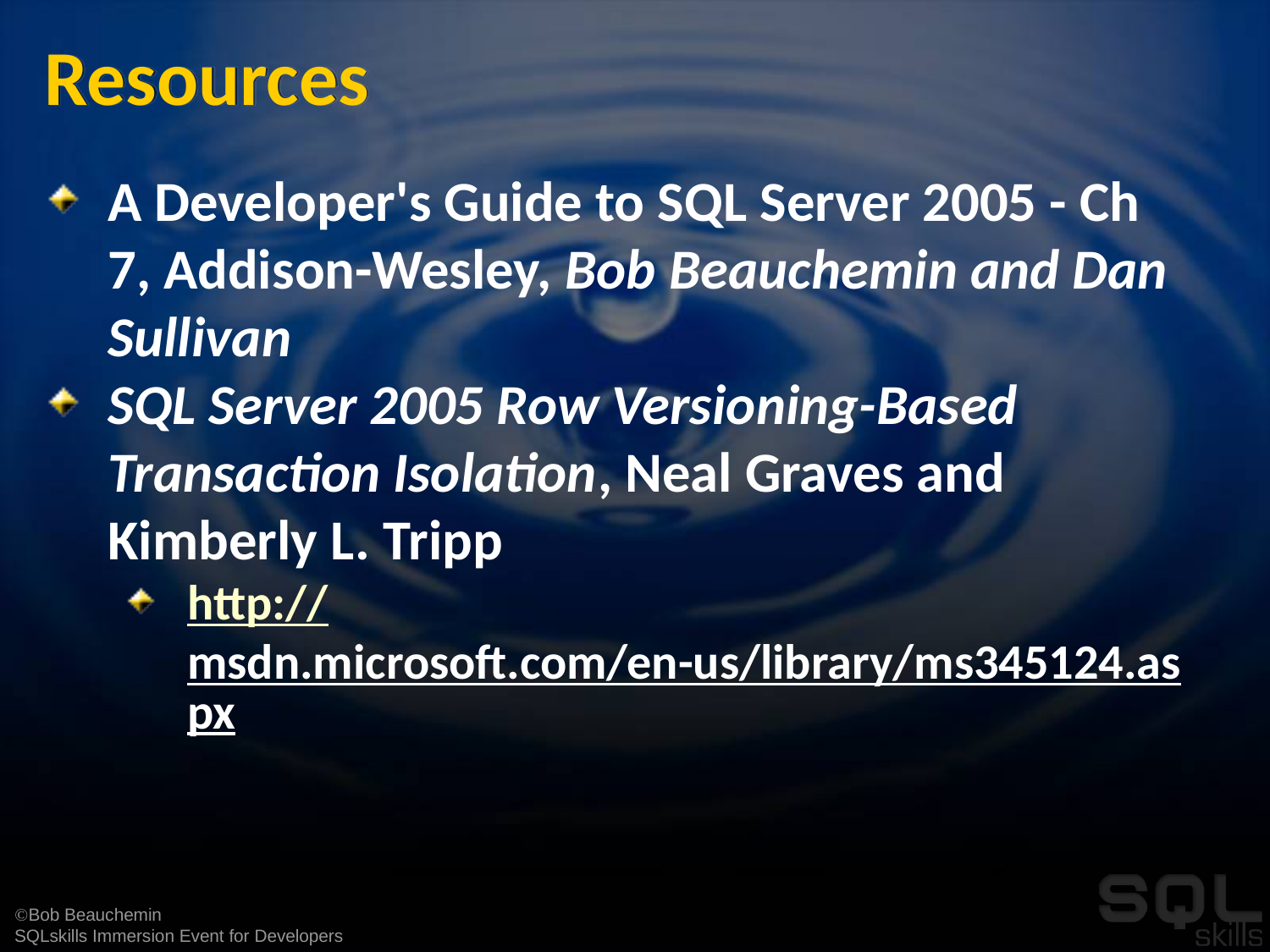

# Resources
A Developer's Guide to SQL Server 2005 - Ch 7, Addison-Wesley, Bob Beauchemin and Dan Sullivan
SQL Server 2005 Row Versioning-Based Transaction Isolation, Neal Graves and Kimberly L. Tripp
http://msdn.microsoft.com/en-us/library/ms345124.aspx